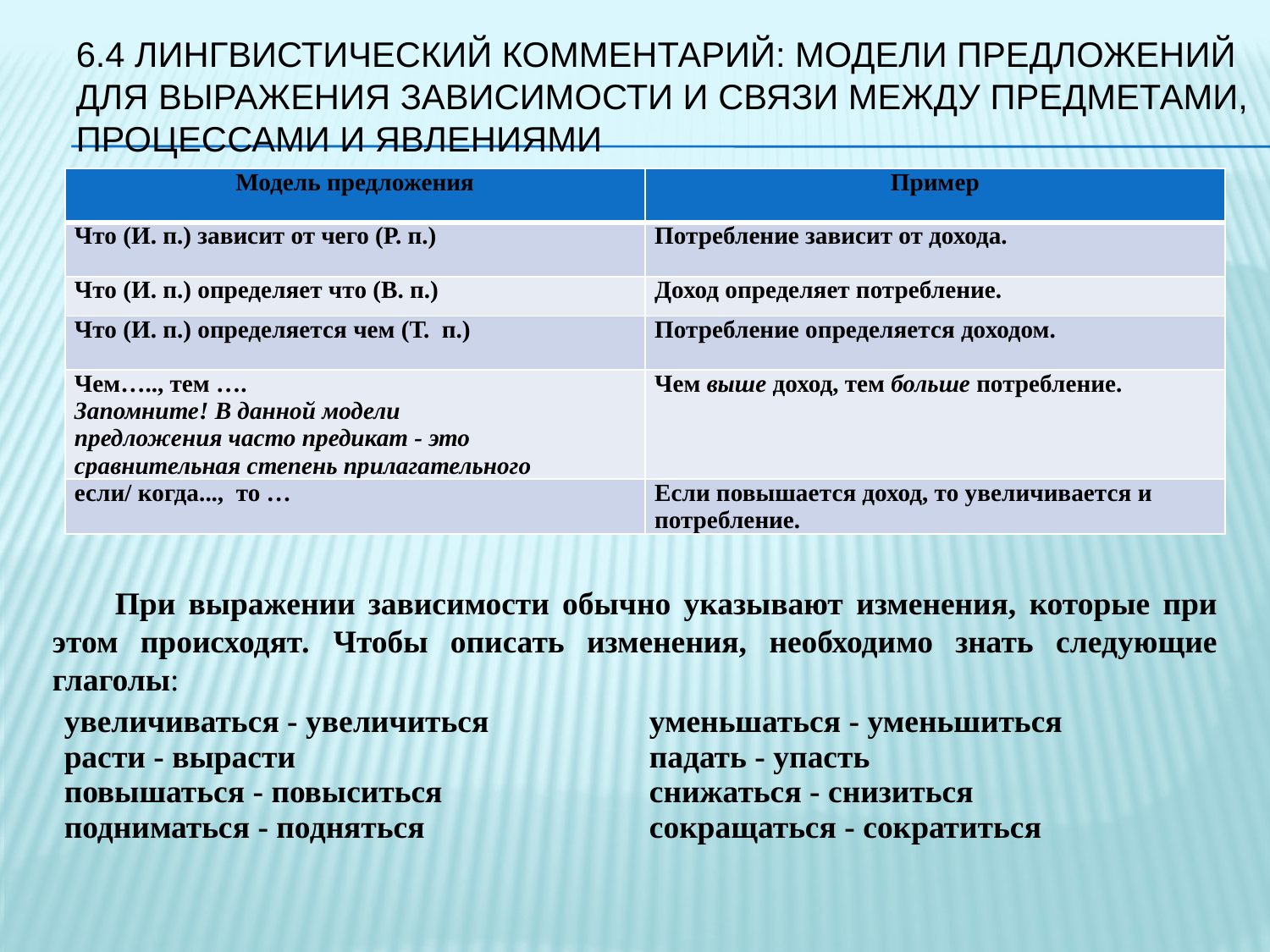

# 6.4 Лингвистический комментарий: Модели предложений для выражения зависимости и связи между предметами, процессами и явлениями
| Модель предложения | Пример |
| --- | --- |
| Что (И. п.) зависит от чего (Р. п.) | Потребление зависит от дохода. |
| Что (И. п.) определяет что (В. п.) | Доход определяет потребление. |
| Что (И. п.) определяется чем (Т. п.) | Потребление определяется доходом. |
| Чем….., тем …. Запомните! В данной модели предложения часто предикат - это сравнительная степень прилагательного | Чем выше доход, тем больше потребление. |
| если/ когда..., то … | Если повышается доход, то увеличивается и потребление. |
При выражении зависимости обычно указывают изменения, которые при этом происходят. Чтобы описать изменения, необходимо знать следующие глаголы:
| увеличиваться - увеличиться расти - вырасти повышаться - повыситься подниматься - подняться | уменьшаться - уменьшиться падать - упасть снижаться - снизиться сокращаться - сократиться |
| --- | --- |